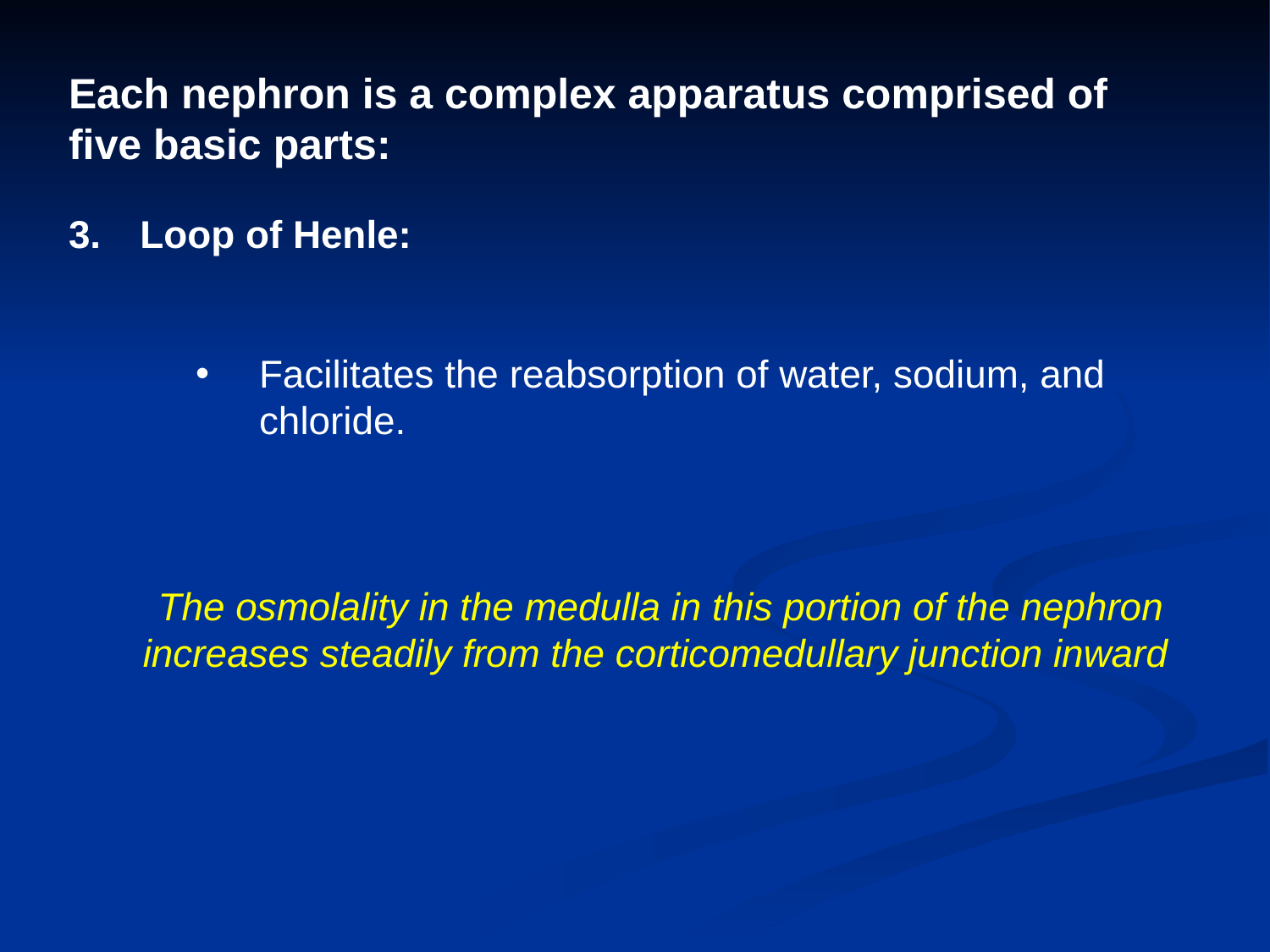

Each nephron is a complex apparatus comprised of five basic parts:

Loop of Henle:

Facilitates the reabsorption of water, sodium, and chloride.

The osmolality in the medulla in this portion of the nephron increases steadily from the corticomedullary junction inward